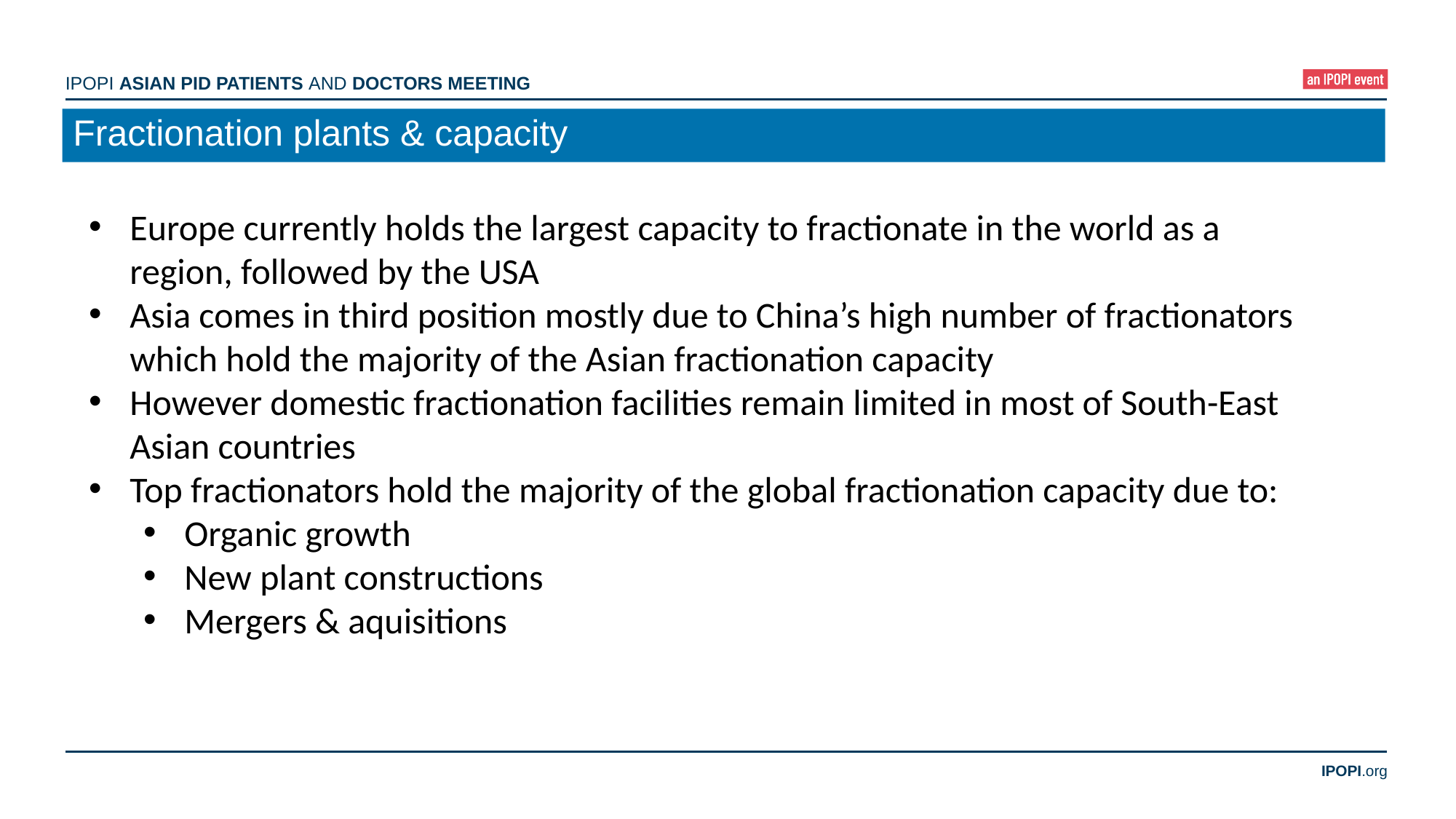

Fractionation plants & capacity

Europe currently holds the largest capacity to fractionate in the world as a region, followed by the USA
Asia comes in third position mostly due to China’s high number of fractionators which hold the majority of the Asian fractionation capacity
However domestic fractionation facilities remain limited in most of South-East Asian countries
Top fractionators hold the majority of the global fractionation capacity due to:
Organic growth
New plant constructions
Mergers & aquisitions